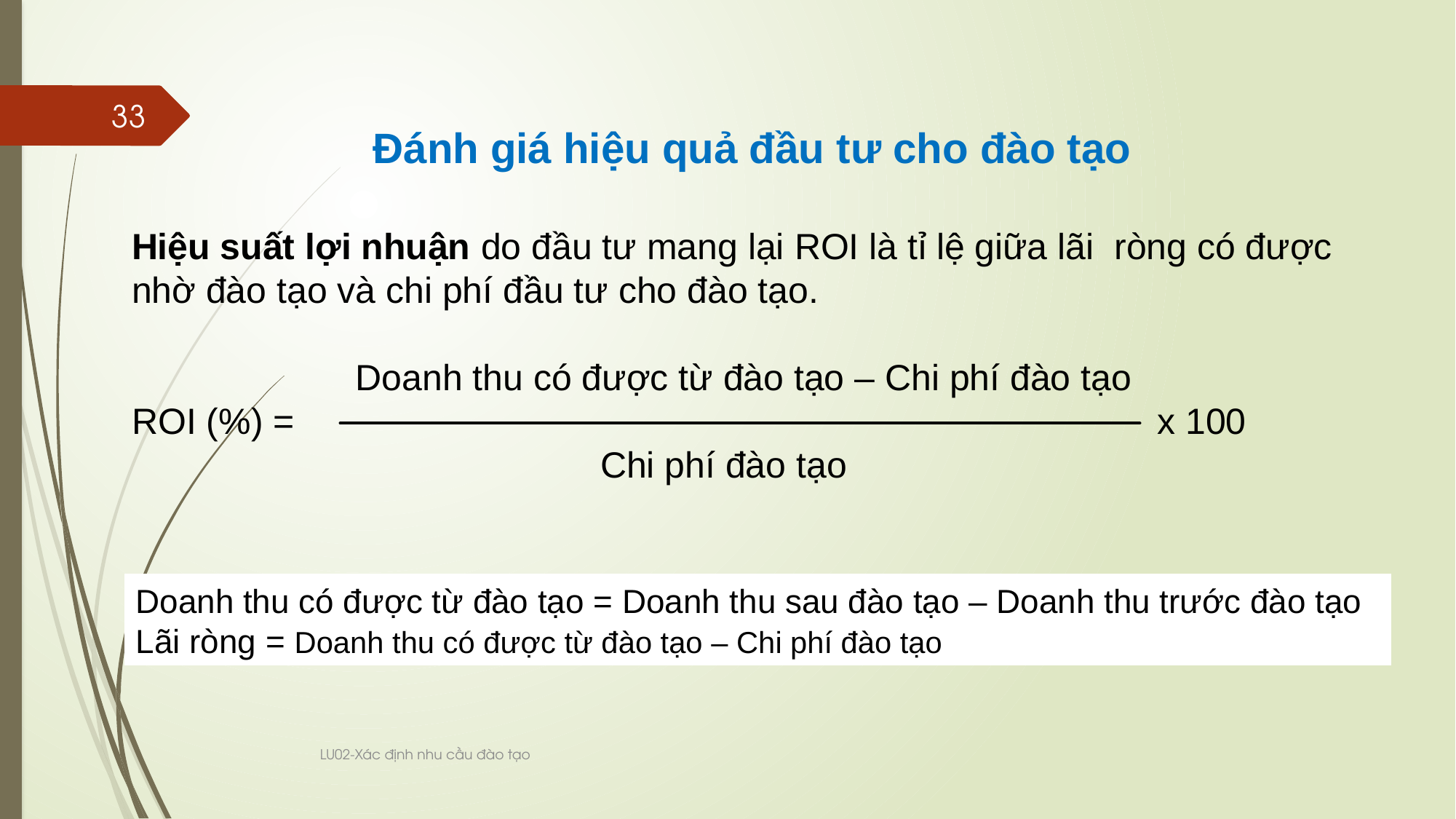

33
 Đánh giá hiệu quả đầu tư cho đào tạo

Hiệu suất lợi nhuận do đầu tư mang lại ROI là tỉ lệ giữa lãi  ròng có được nhờ đào tạo và chi phí đầu tư cho đào tạo.

                      Doanh thu có được từ đào tạo – Chi phí đào tạo
ROI (%) =                                                                                     x 100
                                              Chi phí đào tạo

Doanh thu có được từ đào tạo = Doanh thu sau đào tạo – Doanh thu trước đào tạo
Lãi ròng = Doanh thu có được từ đào tạo – Chi phí đào tạo
LU02-Xác định nhu cầu đào tạo